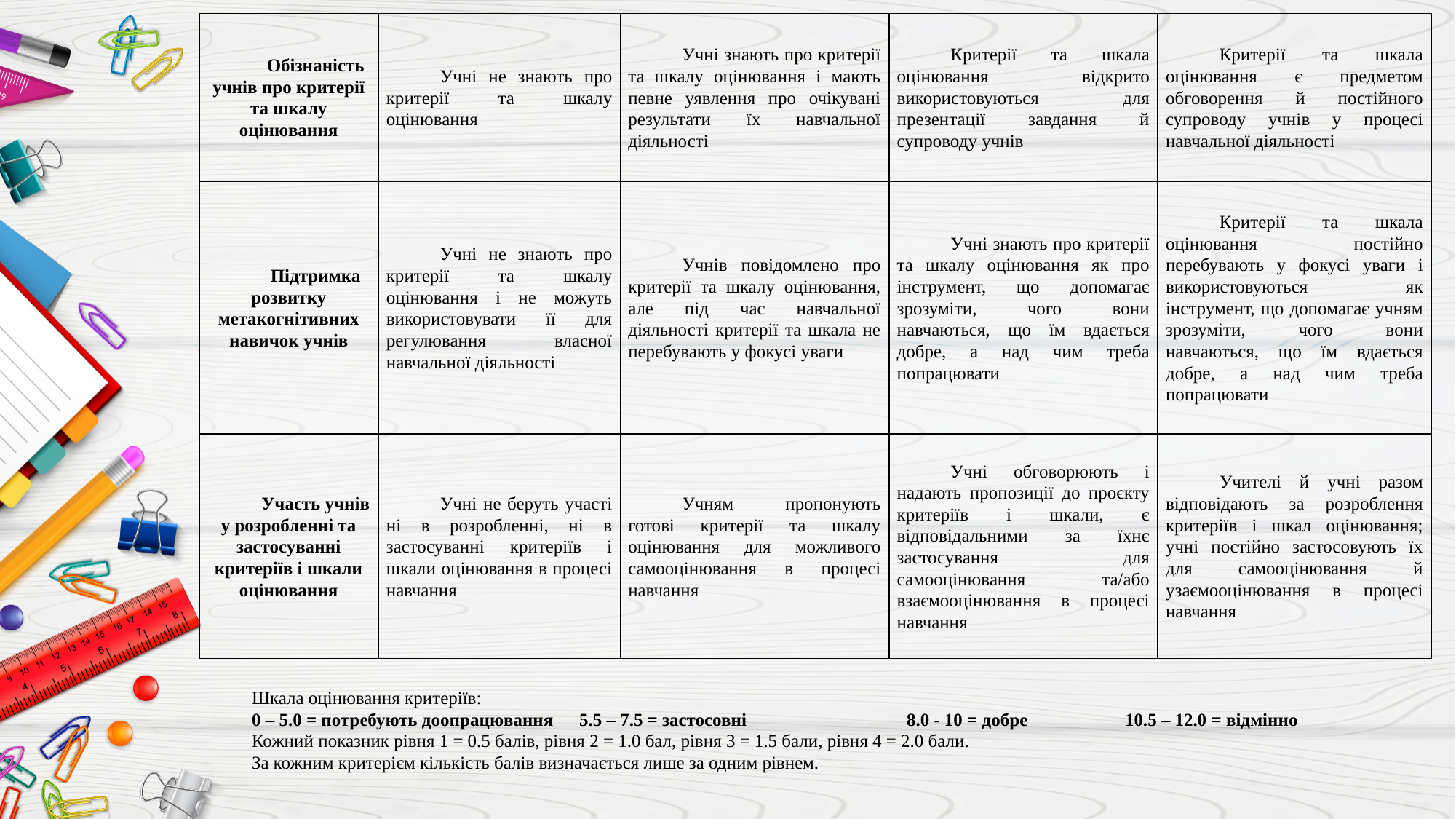

| Обізнаність учнів про критерії та шкалу оцінювання | Учні не знають про критерії та шкалу оцінювання | Учні знають про критерії та шкалу оцінювання і мають певне уявлення про очікувані результати їх навчальної діяльності | Критерії та шкала оцінювання відкрито використовуються для презентації завдання й супроводу учнів | Критерії та шкала оцінювання є предметом обговорення й постійного супроводу учнів у процесі навчальної діяльності |
| --- | --- | --- | --- | --- |
| Підтримка розвитку метакогнітивних навичок учнів | Учні не знають про критерії та шкалу оцінювання і не можуть використовувати її для регулювання власної навчальної діяльності | Учнів повідомлено про критерії та шкалу оцінювання, але під час навчальної діяльності критерії та шкала не перебувають у фокусі уваги | Учні знають про критерії та шкалу оцінювання як про інструмент, що допомагає зрозуміти, чого вони навчаються, що їм вдається добре, а над чим треба попрацювати | Критерії та шкала оцінювання постійно перебувають у фокусі уваги і використовуються як інструмент, що допомагає учням зрозуміти, чого вони навчаються, що їм вдається добре, а над чим треба попрацювати |
| Участь учнів у розробленні та застосуванні критеріїв і шкали оцінювання | Учні не беруть участі ні в розробленні, ні в застосуванні критеріїв і шкали оцінювання в процесі навчання | Учням пропонують готові критерії та шкалу оцінювання для можливого самооцінювання в процесі навчання | Учні обговорюють і надають пропозиції до проєкту критеріїв і шкали, є відповідальними за їхнє застосування для самооцінювання та/або взаємооцінювання в процесі навчання | Учителі й учні разом відповідають за розроблення критеріїв і шкал оцінювання; учні постійно застосовують їх для самооцінювання й узаємооцінювання в процесі навчання |
Шкала оцінювання критеріїв:
0 – 5.0 = потребують доопрацювання	5.5 – 7.5 = застосовні 		8.0 - 10 = добре	10.5 – 12.0 = відмінно
Кожний показник рівня 1 = 0.5 балів, рівня 2 = 1.0 бал, рівня 3 = 1.5 бали, рівня 4 = 2.0 бали.
За кожним критерієм кількість балів визначається лише за одним рівнем.